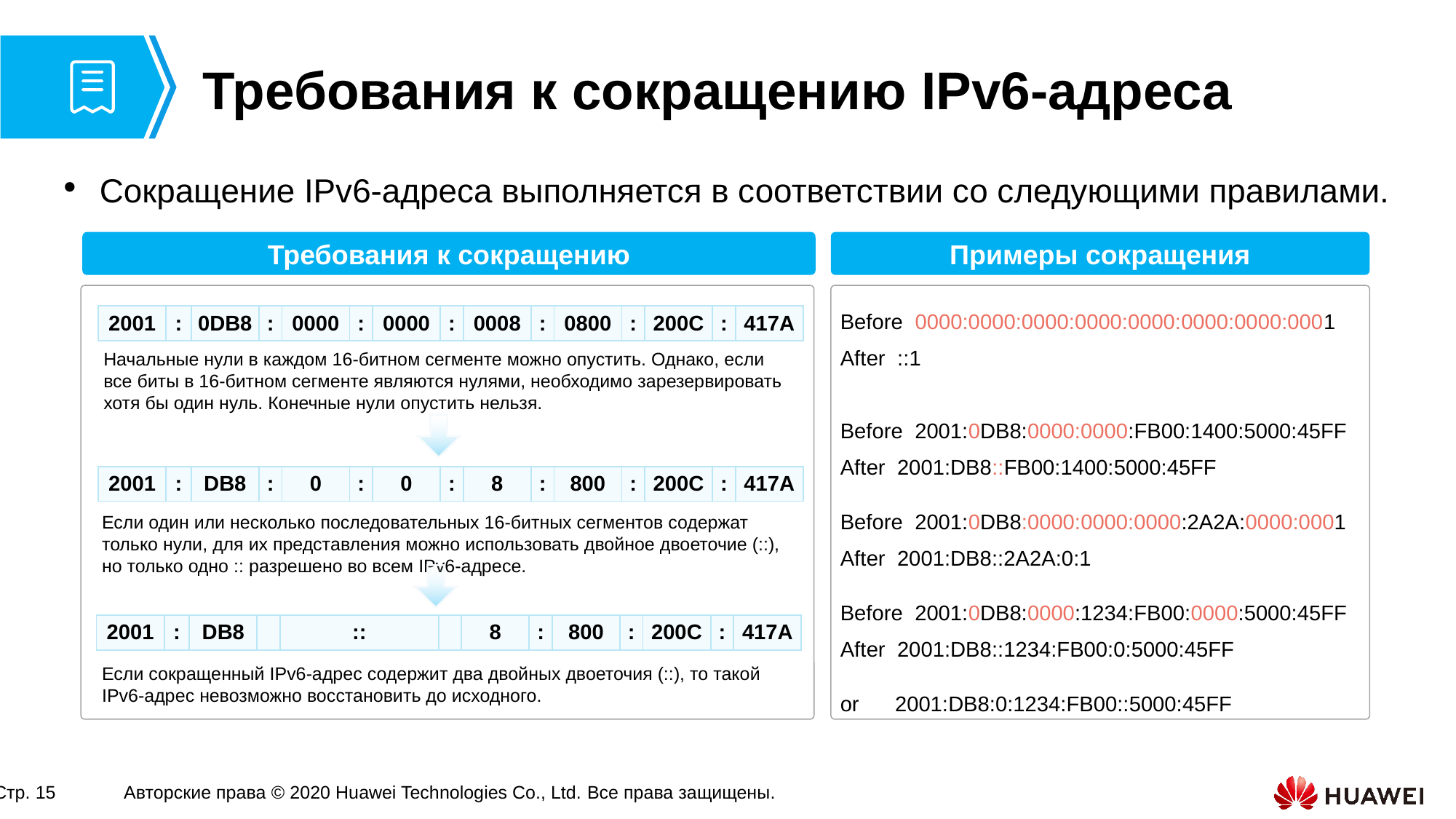

# Требования к сокращению IPv6-адреса
Сокращение IPv6-адреса выполняется в соответствии со следующими правилами.
Требования к сокращению
Примеры сокращения

Before  0000:0000:0000:0000:0000:0000:0000:0001 After  ::1
Before  2001:0DB8:0000:0000:FB00:1400:5000:45FF After  2001:DB8::FB00:1400:5000:45FF
Before  2001:0DB8:0000:0000:0000:2A2A:0000:0001  After  2001:DB8::2A2A:0:1
Before  2001:0DB8:0000:1234:FB00:0000:5000:45FF After  2001:DB8::1234:FB00:0:5000:45FF
or      2001:DB8:0:1234:FB00::5000:45FF

| 2001 | : | 0DB8 | : | 0000 | : | 0000 | : | 0008 | : | 0800 | : | 200C | : | 417A |
| --- | --- | --- | --- | --- | --- | --- | --- | --- | --- | --- | --- | --- | --- | --- |
Начальные нули в каждом 16-битном сегменте можно опустить. Однако, если все биты в 16-битном сегменте являются нулями, необходимо зарезервировать хотя бы один нуль. Конечные нули опустить нельзя.

| 2001 | : | DB8 | : | 0 | : | 0 | : | 8 | : | 800 | : | 200C | : | 417A |
| --- | --- | --- | --- | --- | --- | --- | --- | --- | --- | --- | --- | --- | --- | --- |
Если один или несколько последовательных 16-битных сегментов содержат только нули, для их представления можно использовать двойное двоеточие (::), но только одно :: разрешено во всем IPv6-адресе.

| 2001 | : | DB8 |  | :: |  | 8 | : | 800 | : | 200C | : | 417A |
| --- | --- | --- | --- | --- | --- | --- | --- | --- | --- | --- | --- | --- |
Если сокращенный IPv6-адрес содержит два двойных двоеточия (::), то такой IPv6-адрес невозможно восстановить до исходного.